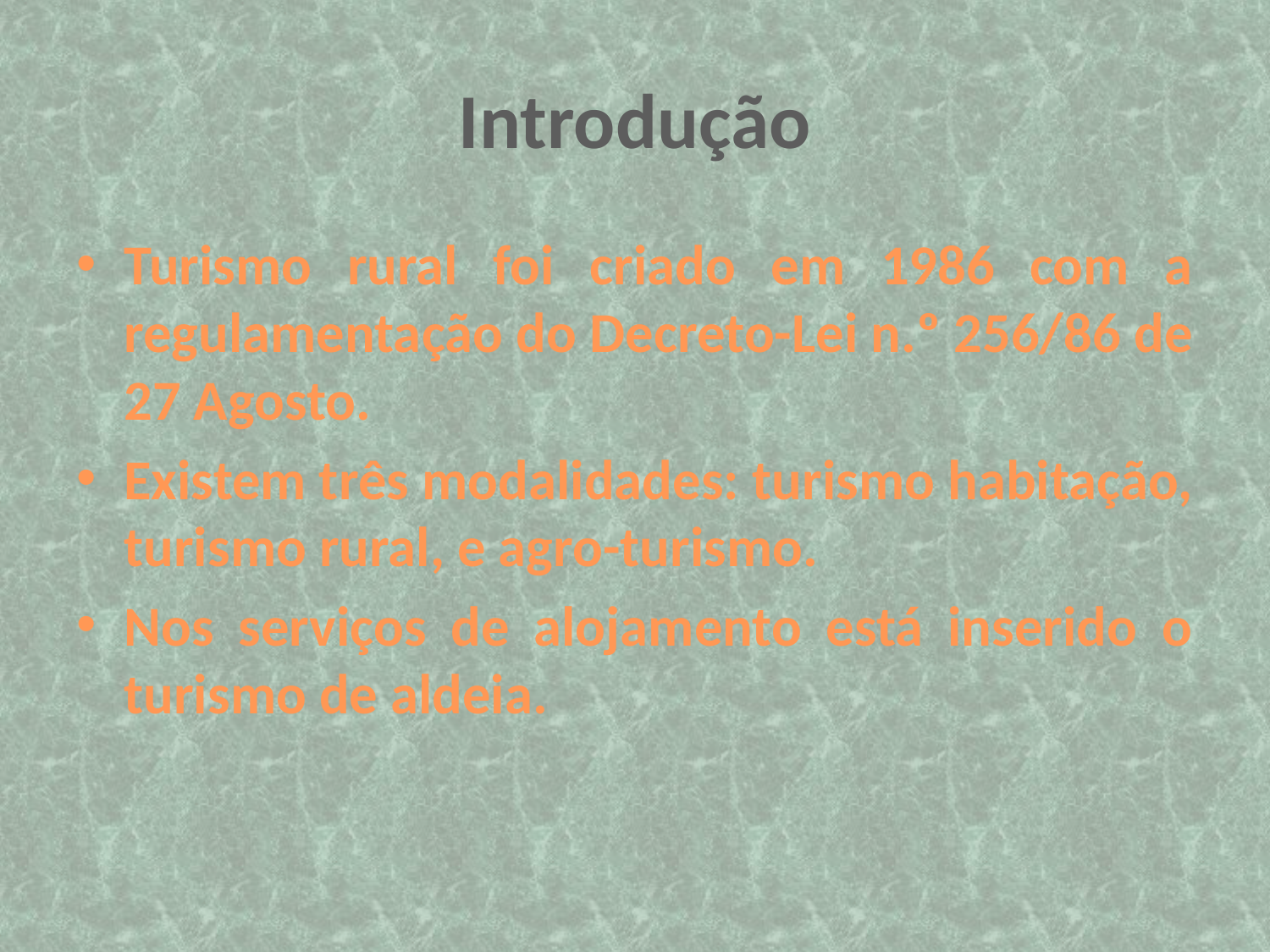

# Introdução
Turismo rural foi criado em 1986 com a regulamentação do Decreto-Lei n.º 256/86 de 27 Agosto.
Existem três modalidades: turismo habitação, turismo rural, e agro-turismo.
Nos serviços de alojamento está inserido o turismo de aldeia.